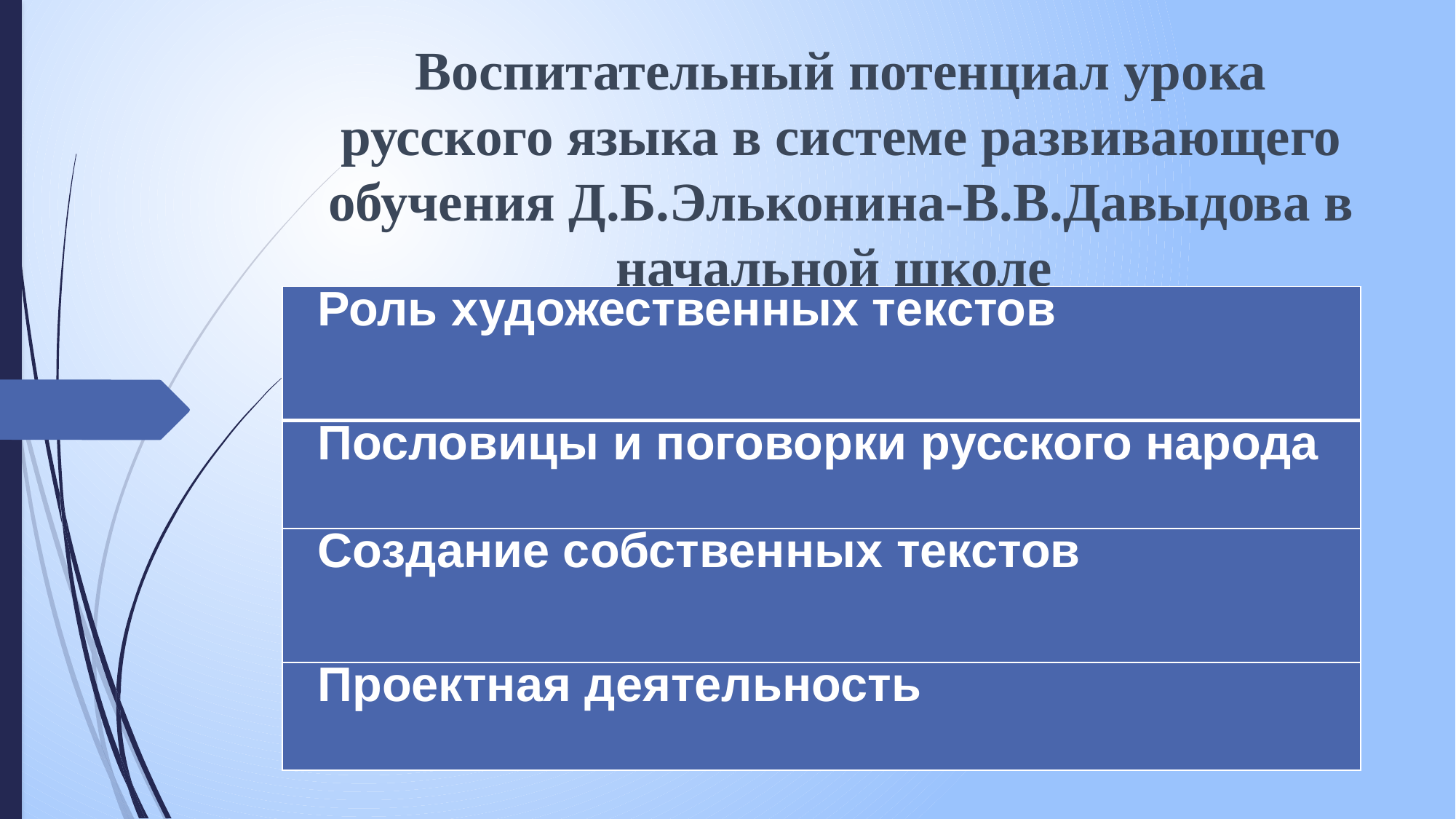

# Воспитательный потенциал урока русского языка в системе развивающего обучения Д.Б.Эльконина-В.В.Давыдова в начальной школе

| Роль художественных текстов |
| --- |
| Пословицы и поговорки русского народа |
| Создание собственных текстов |
| Проектная деятельность |